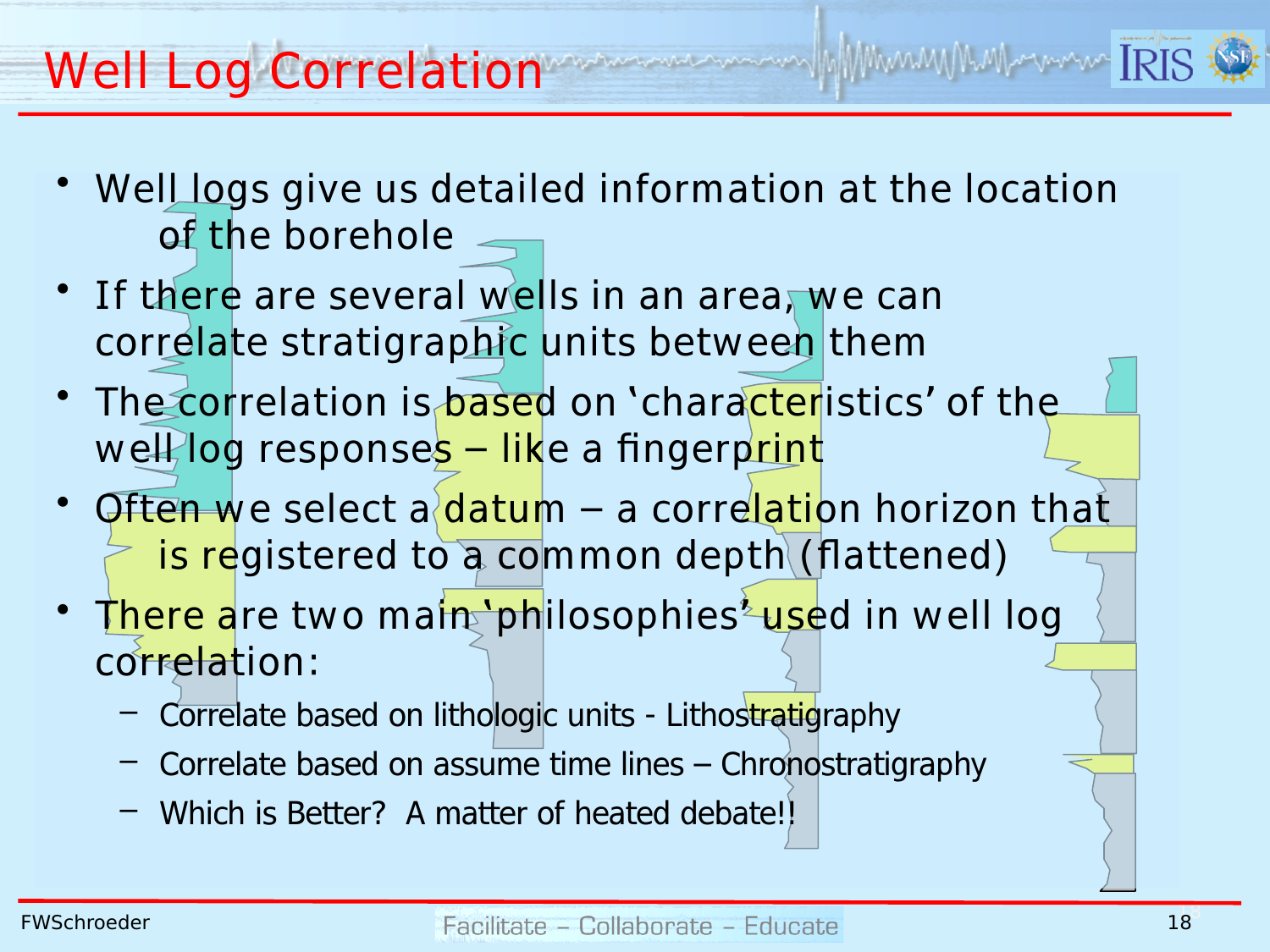

# Well Log Correlation
Well logs give us detailed information at the location 	of the borehole
If there are several wells in an area, we can 	correlate stratigraphic units between them
The correlation is based on ‘characteristics’ of the 	well log responses – like a fingerprint
Often we select a datum – a correlation horizon that 	is registered to a common depth (flattened)
There are two main ‘philosophies’ used in well log 	correlation:
Correlate based on lithologic units - Lithostratigraphy
Correlate based on assume time lines – Chronostratigraphy
Which is Better?  A matter of heated debate!!